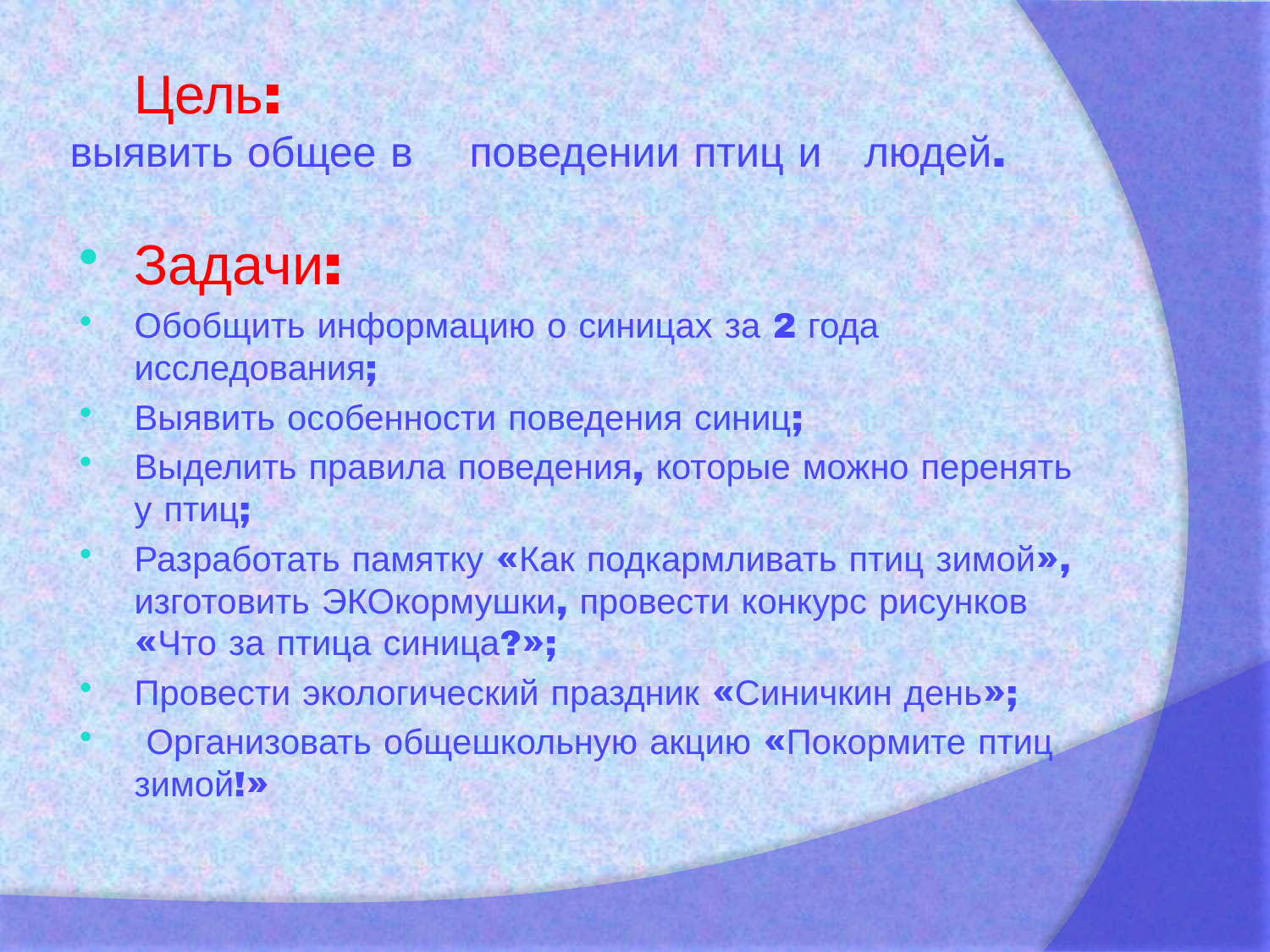

# Цель: выявить общее в    поведении птиц и   людей.
Задачи:
Обобщить информацию о синицах за 2 года исследования;
Выявить особенности поведения синиц;
Выделить правила поведения, которые можно перенять у птиц;
Разработать памятку «Как подкармливать птиц зимой», изготовить ЭКОкормушки, провести конкурс рисунков «Что за птица синица?»;
Провести экологический праздник «Синичкин день»;
 Организовать общешкольную акцию «Покормите птиц зимой!»